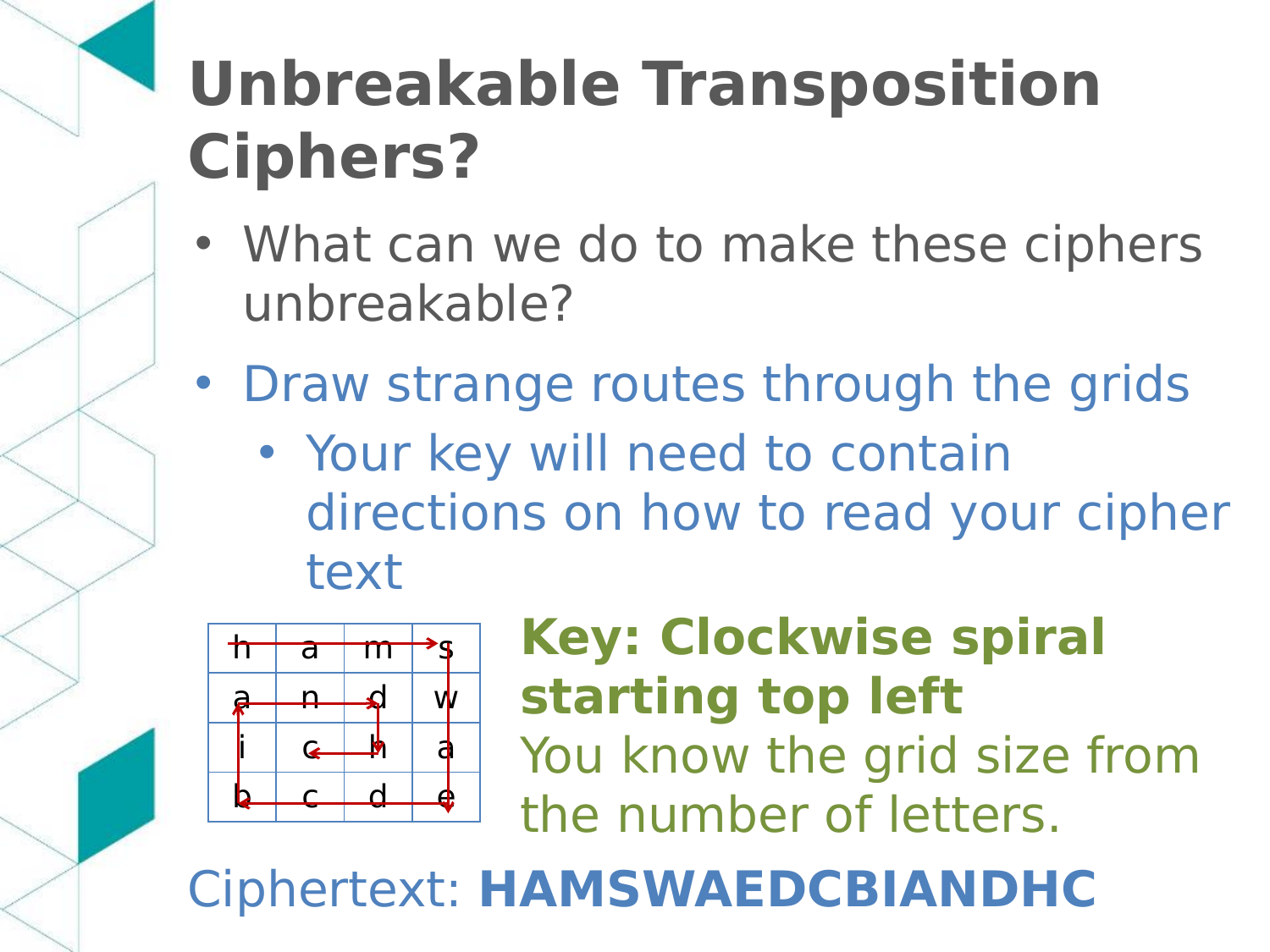

# Unbreakable Transposition Ciphers?
What can we do to make these ciphers unbreakable?
Draw strange routes through the grids
Your key will need to contain directions on how to read your cipher text
Key: Clockwise spiral starting top left
You know the grid size from the number of letters.
| h | a | m | s |
| --- | --- | --- | --- |
| a | n | d | w |
| i | c | h | a |
| b | c | d | e |

Ciphertext: HAMSWAEDCBIANDHC